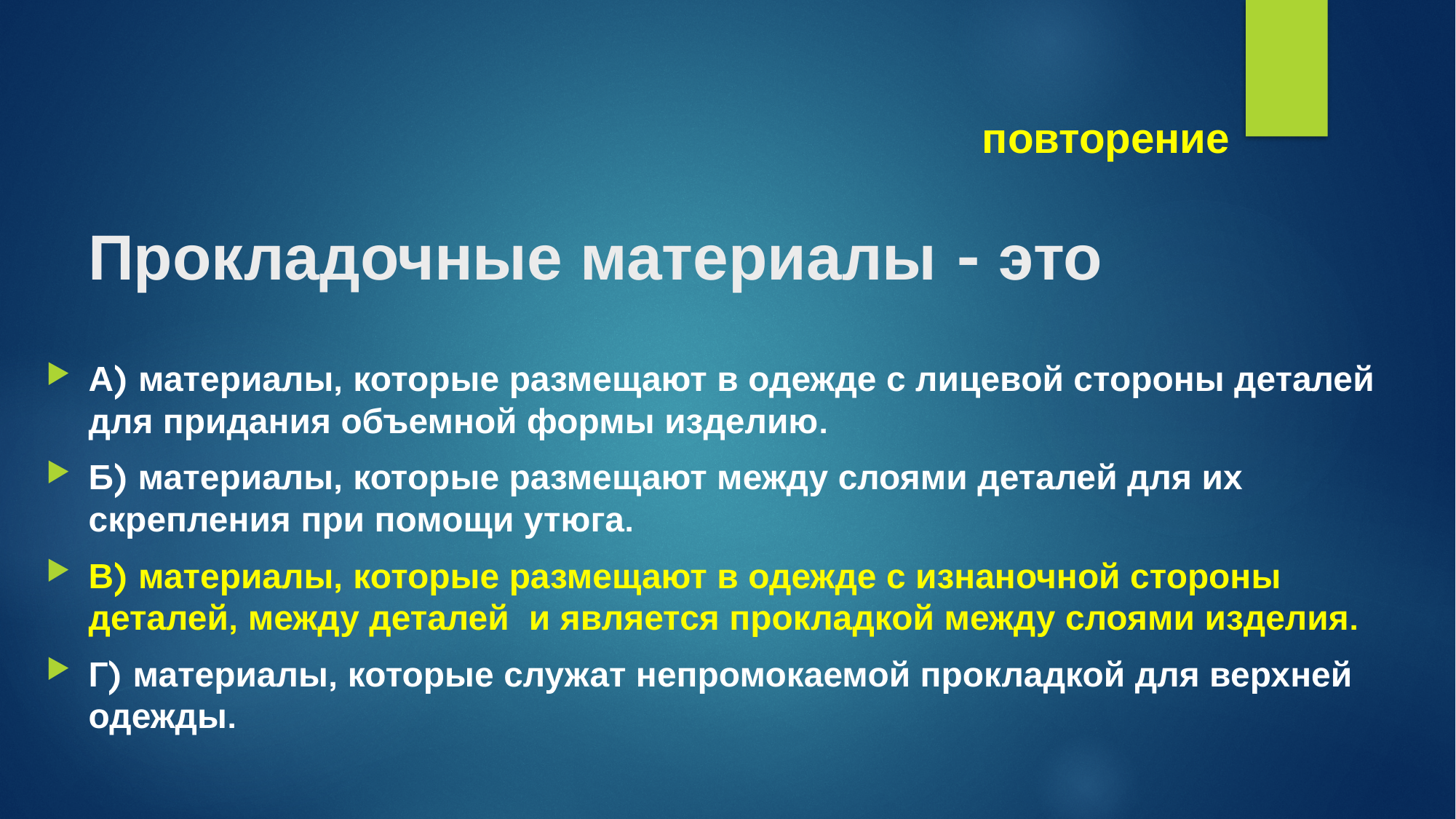

# повторение Прокладочные материалы - это

А) материалы, которые размещают в одежде с лицевой стороны деталей для придания объемной формы изделию.
Б) материалы, которые размещают между слоями деталей для их скрепления при помощи утюга.
В) материалы, которые размещают в одежде с изнаночной стороны деталей, между деталей  и является прокладкой между слоями изделия.
Г) материалы, которые служат непромокаемой прокладкой для верхней одежды.